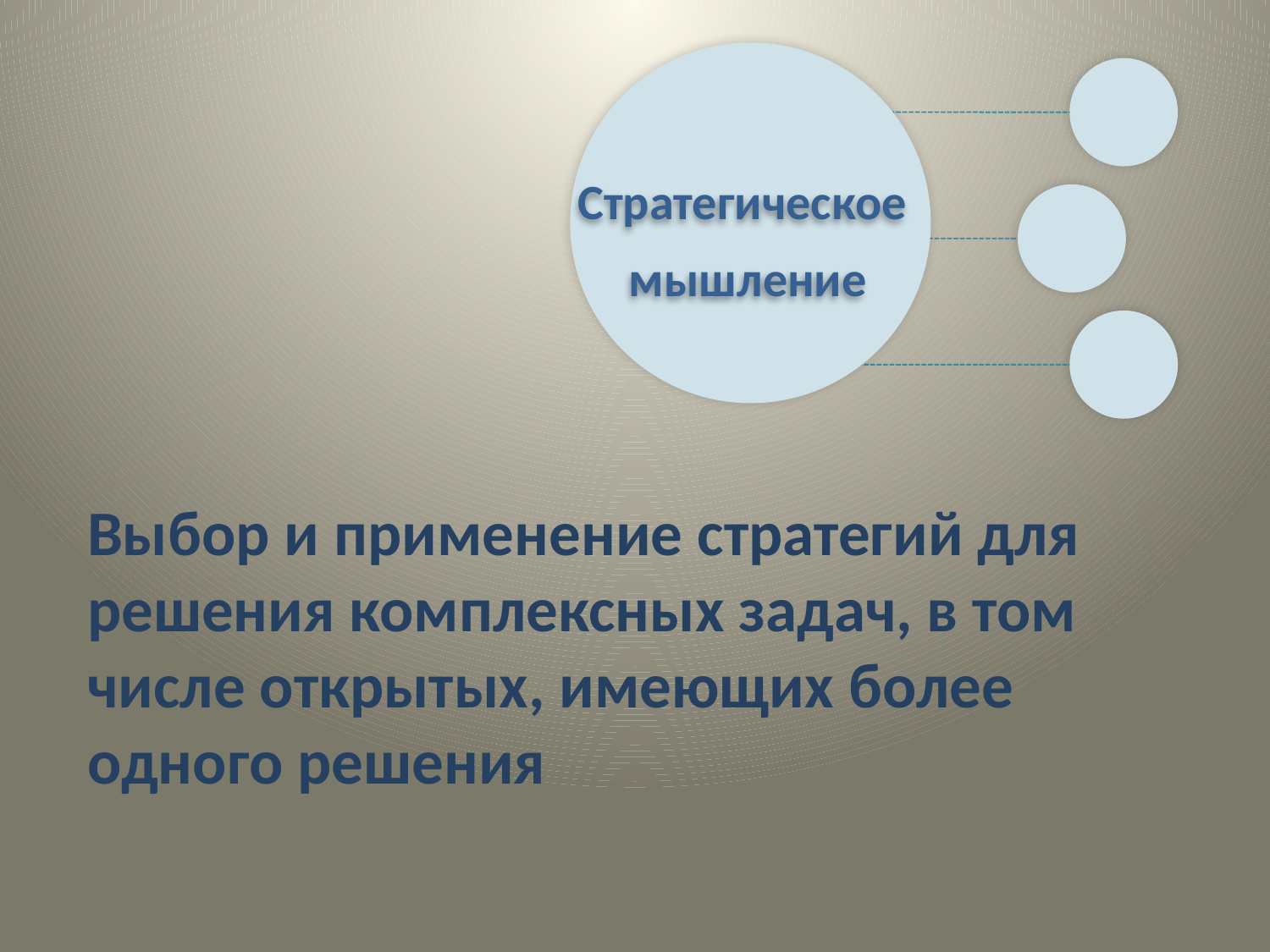

Стратегическое
мышление

#
Выбор и применение стратегий для решения комплексных задач, в том числе открытых, имеющих более одного решения